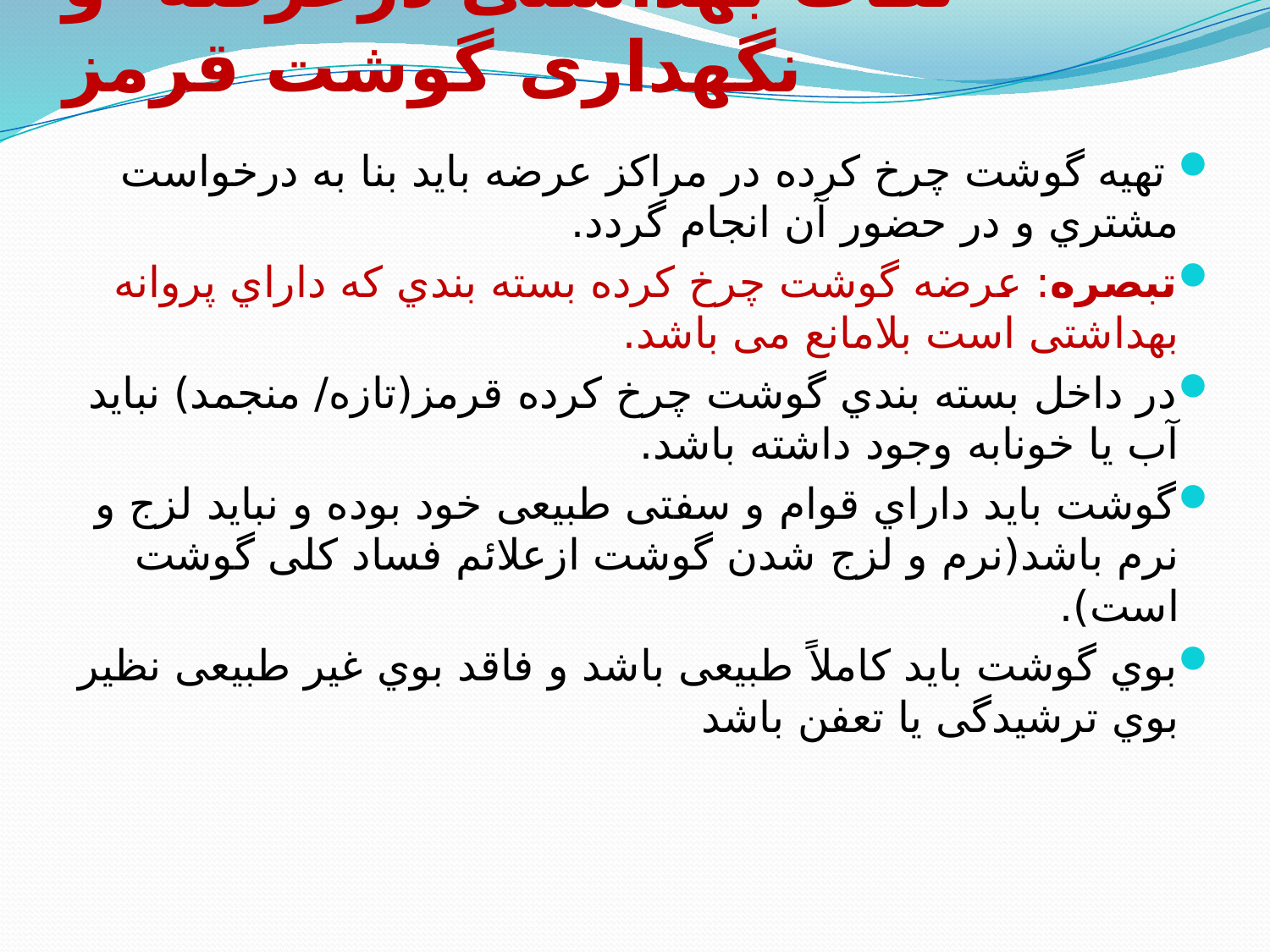

# نکات بهداشتی درعرضه  و نگهداری گوشت قرمز
 تهیه گوشت چرخ کرده در مراکز عرضه باید بنا به درخواست مشتري و در حضور آن انجام گردد.
تبصره: عرضه گوشت چرخ کرده بسته بندي که داراي پروانه بهداشتی است بلامانع می باشد.
در داخل بسته بندي گوشت چرخ کرده قرمز(تازه/ منجمد) نباید آب یا خونابه وجود داشته باشد.
گوشت باید داراي قوام و سفتی طبیعی خود بوده و نباید لزج و نرم باشد(نرم و لزج شدن گوشت ازعلائم فساد کلی گوشت است).
بوي گوشت باید کاملاً طبیعی باشد و فاقد بوي غیر طبیعی نظیر بوي ترشیدگی یا تعفن باشد